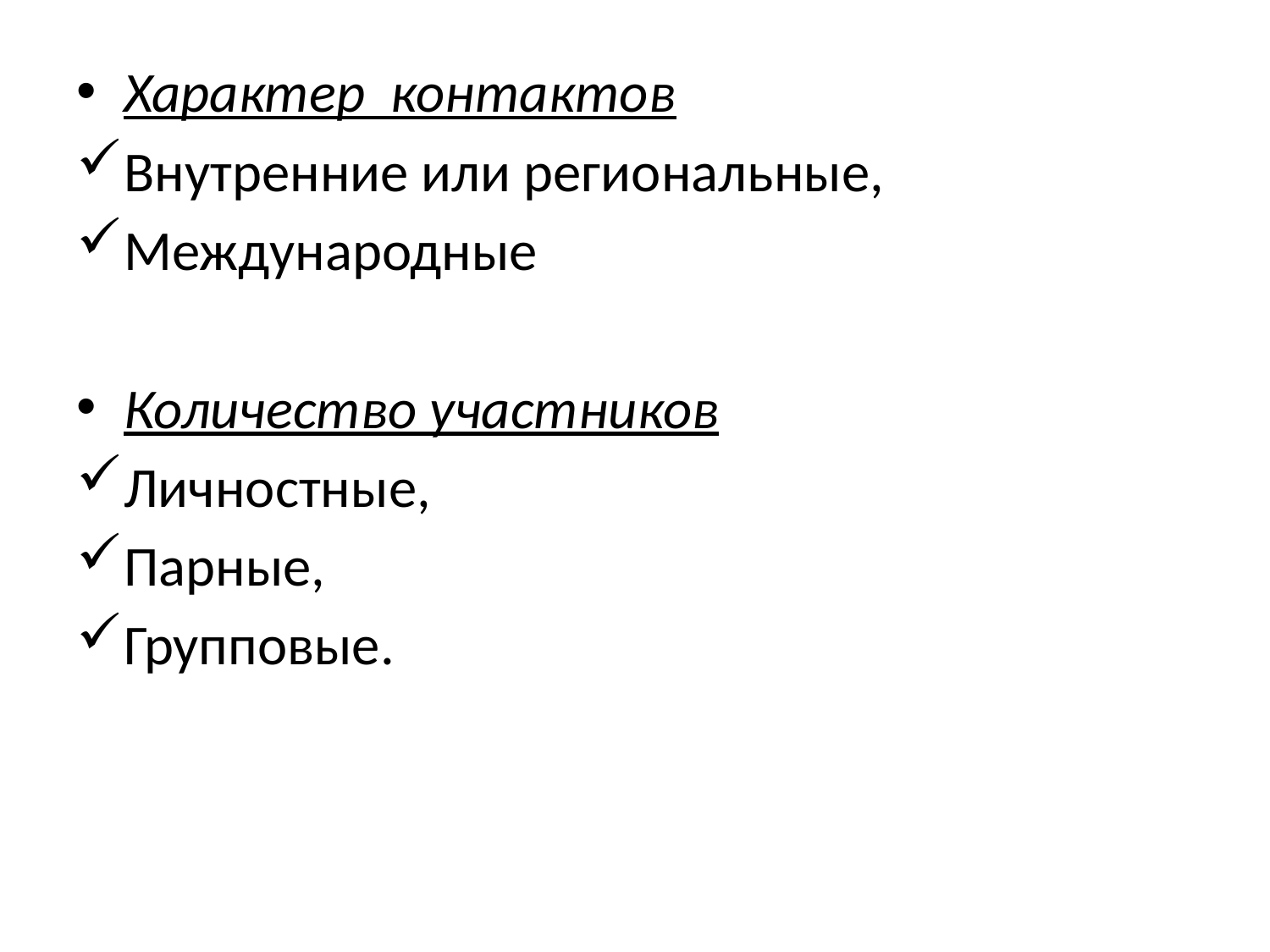

Характер  контактов
Внутренние или региональные,
Международные

Количество участников
Личностные,
Парные,
Групповые.